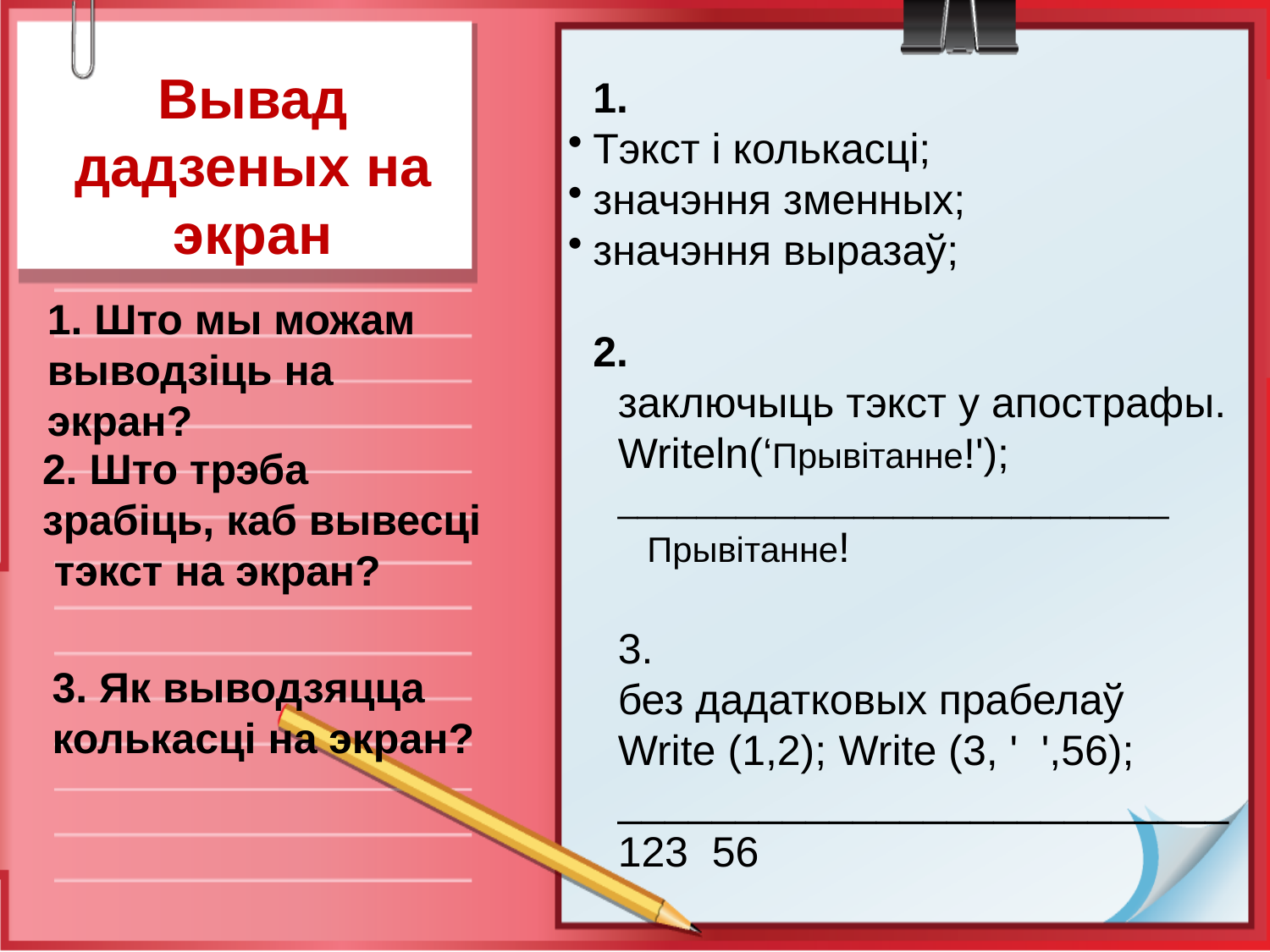

# Вывад дадзеных на экран
1.
Тэкст і колькасці;
значэння зменных;
значэння выразаў;

2.
заключыць тэкст у апострафы.
Writeln(‘Прывітанне!');
____________________________
   Прывітанне!

3.
без дадатковых прабелаў
Write (1,2); Write (3, '  ',56);
__________________________
123  56
1. Што мы можам выводзіць на экран?
2. Што трэба зрабіць, каб вывесці  тэкст на экран?
3. Як выводзяцца колькасці на экран?